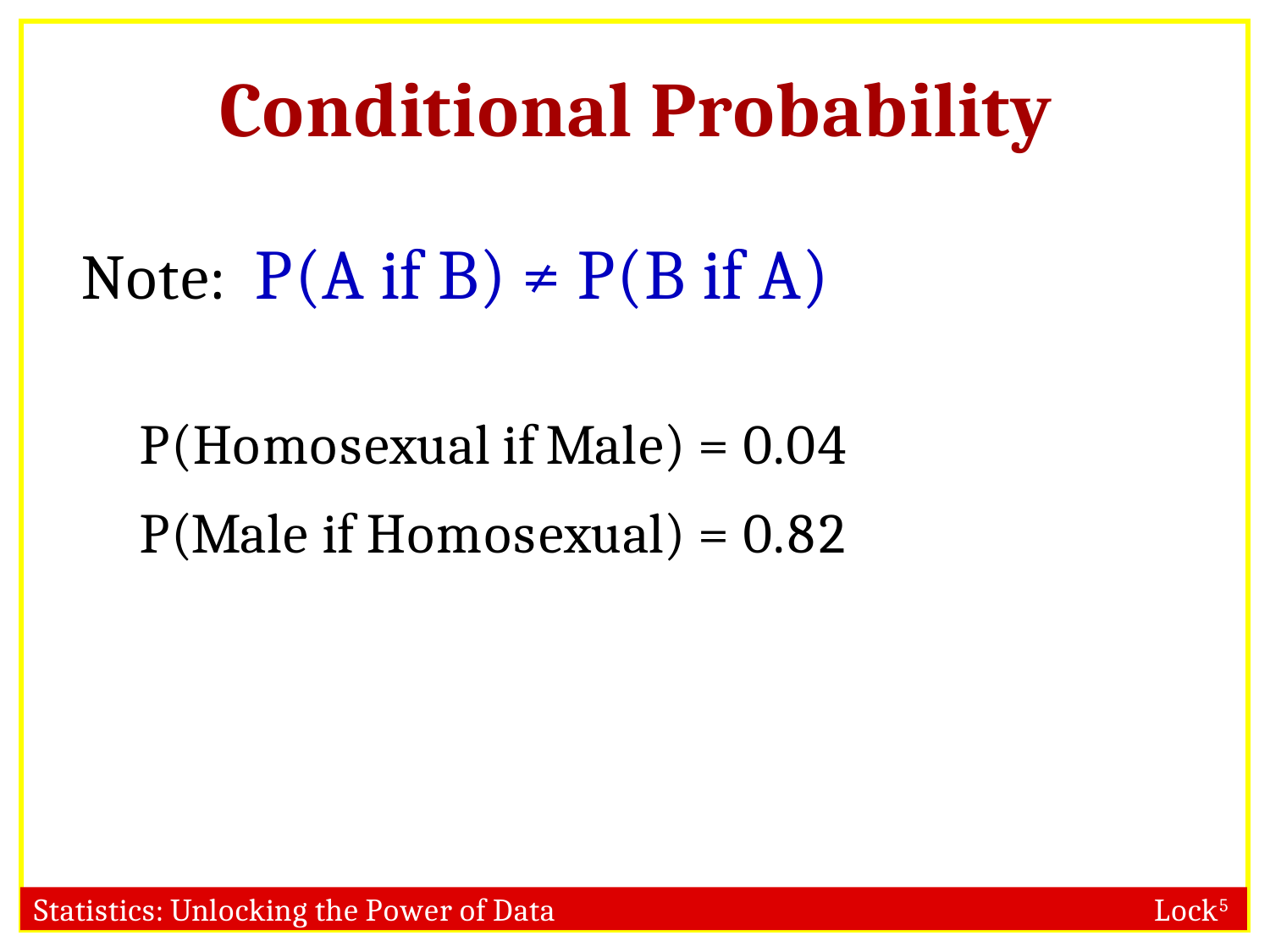

Conditional Probability
Note:  P(A if B) ≠ P(B if A)
P(Homosexual if Male) = 0.04
P(Male if Homosexual) = 0.82